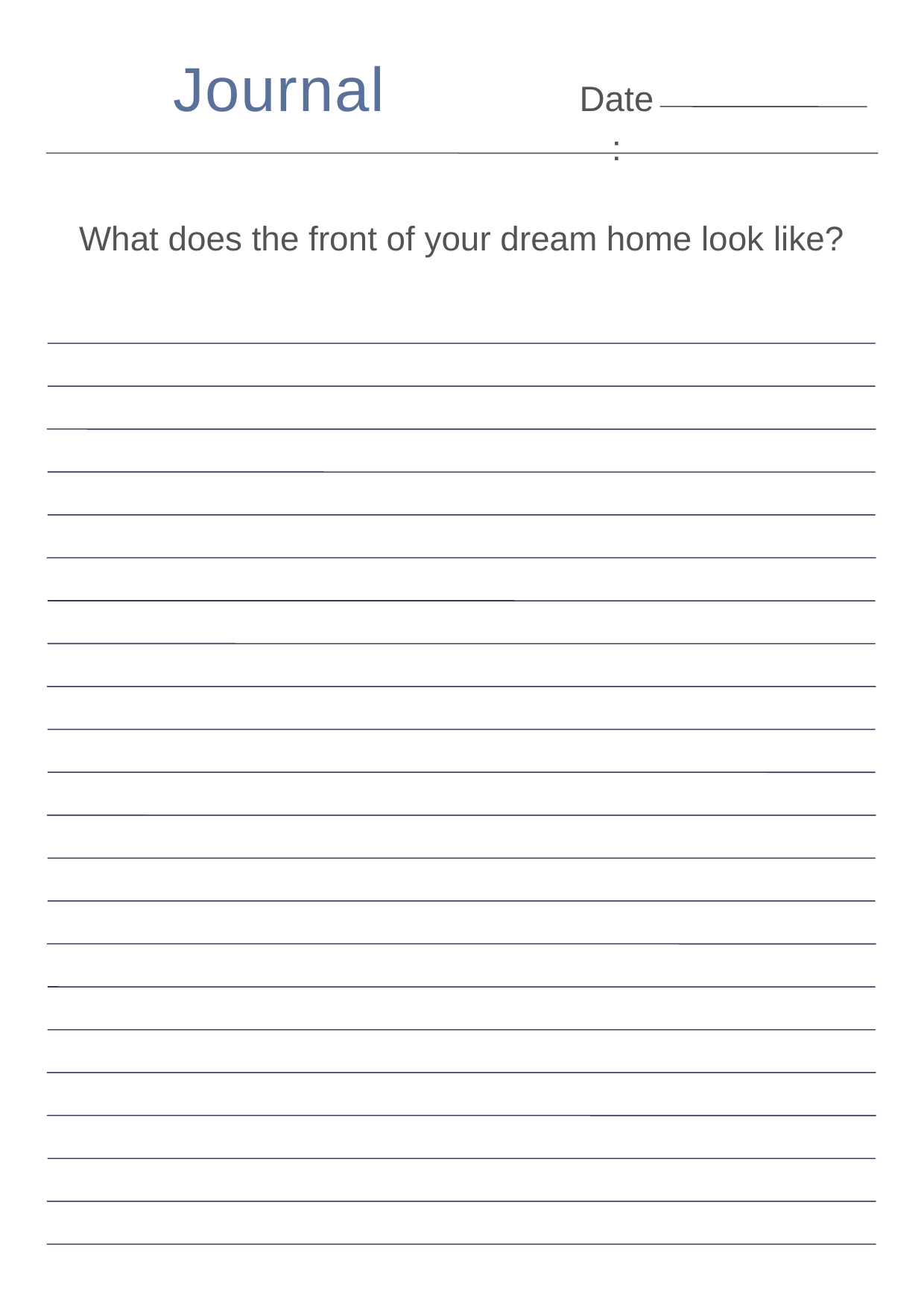

Journal
Date:

What does the front of your dream home look like?